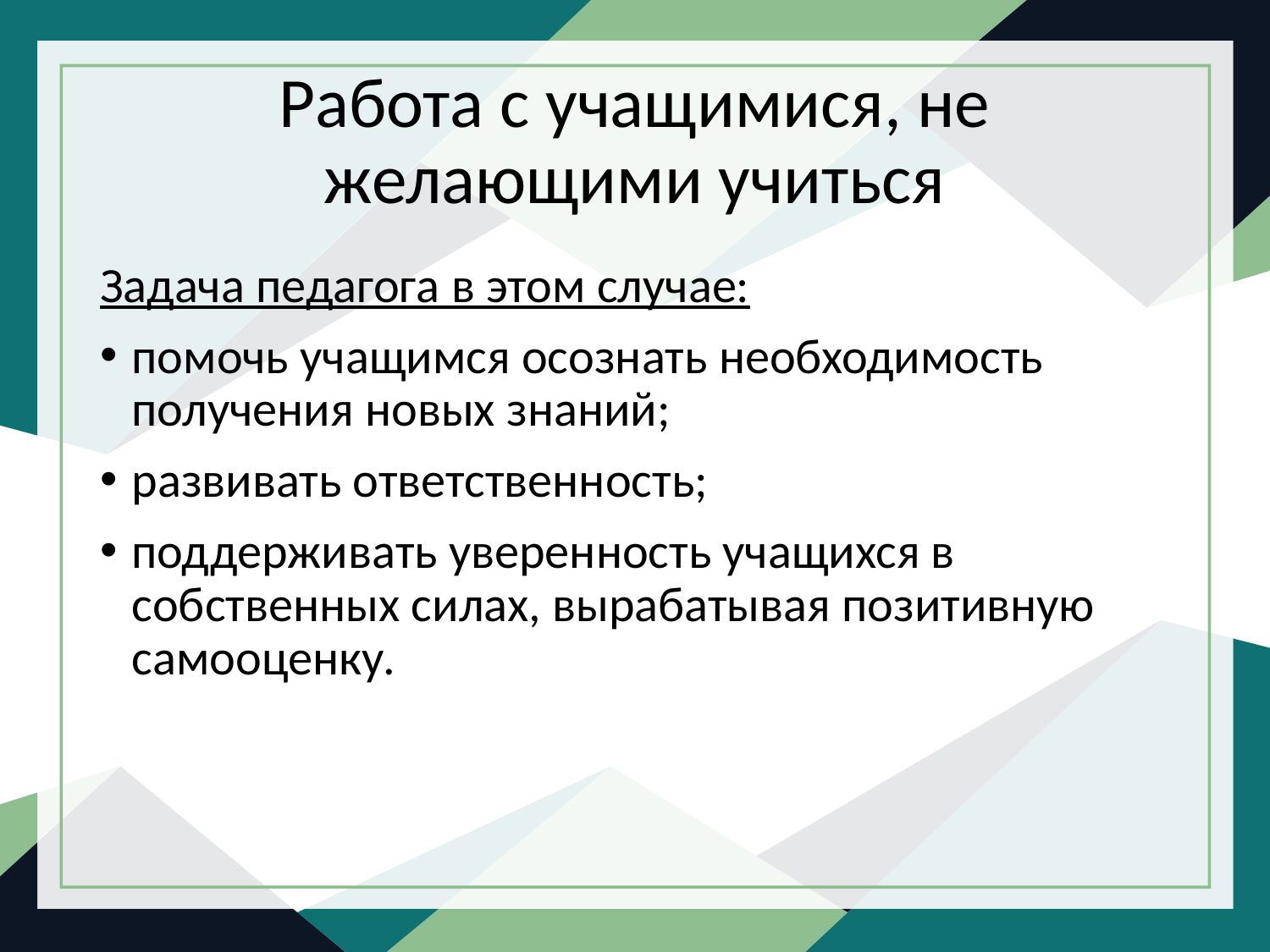

# Работа с учащимися, не желающими учиться
Задача педагога в этом случае:
помочь учащимся осознать необходимость получения новых знаний;
развивать ответственность;
поддерживать уверенность учащихся в собственных силах, вырабатывая позитивную самооценку.